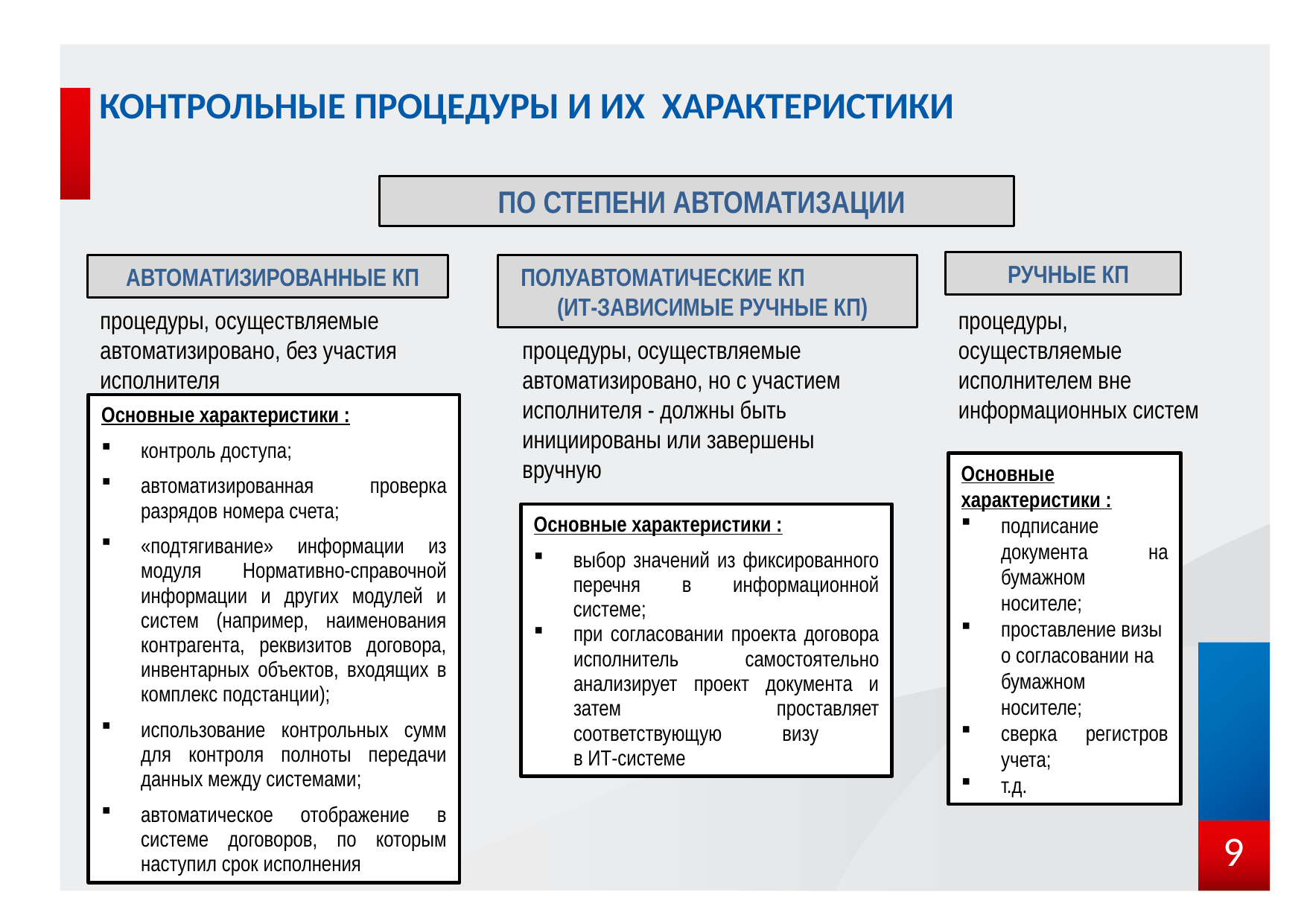

КОНТРОЛЬНЫЕ ПРОЦЕДУРЫ и их  ХАРАКТЕРИСТИКИ
ПО СТЕПЕНИ АВТОМАТИЗАЦИИ
РУЧНЫЕ КП
ПОЛУАВТОМАТИЧЕСКИЕ КП
(ИТ-ЗАВИСИМЫЕ РУЧНЫЕ КП)
АВТОМАТИЗИРОВАННЫЕ КП
процедуры, осуществляемые автоматизировано, без участия исполнителя
процедуры, осуществляемые исполнителем вне информационных систем
процедуры, осуществляемые автоматизировано, но с участием исполнителя - должны быть инициированы или завершены вручную
Основные характеристики :
контроль доступа;
автоматизированная проверка разрядов номера счета;
«подтягивание» информации из модуля Нормативно-справочной информации и других модулей и систем (например, наименования контрагента, реквизитов договора, инвентарных объектов, входящих в комплекс подстанции);
использование контрольных сумм для контроля полноты передачи данных между системами;
автоматическое отображение в системе договоров, по которым наступил срок исполнения
Основные характеристики :
подписание документа на бумажном носителе;
проставление визы о согласовании на бумажном носителе;
сверка регистров учета;
т.д.
Основные характеристики :
выбор значений из фиксированного перечня в информационной системе;
при согласовании проекта договора исполнитель самостоятельно анализирует проект документа и затем проставляет соответствующую визу
в ИТ-системе
9